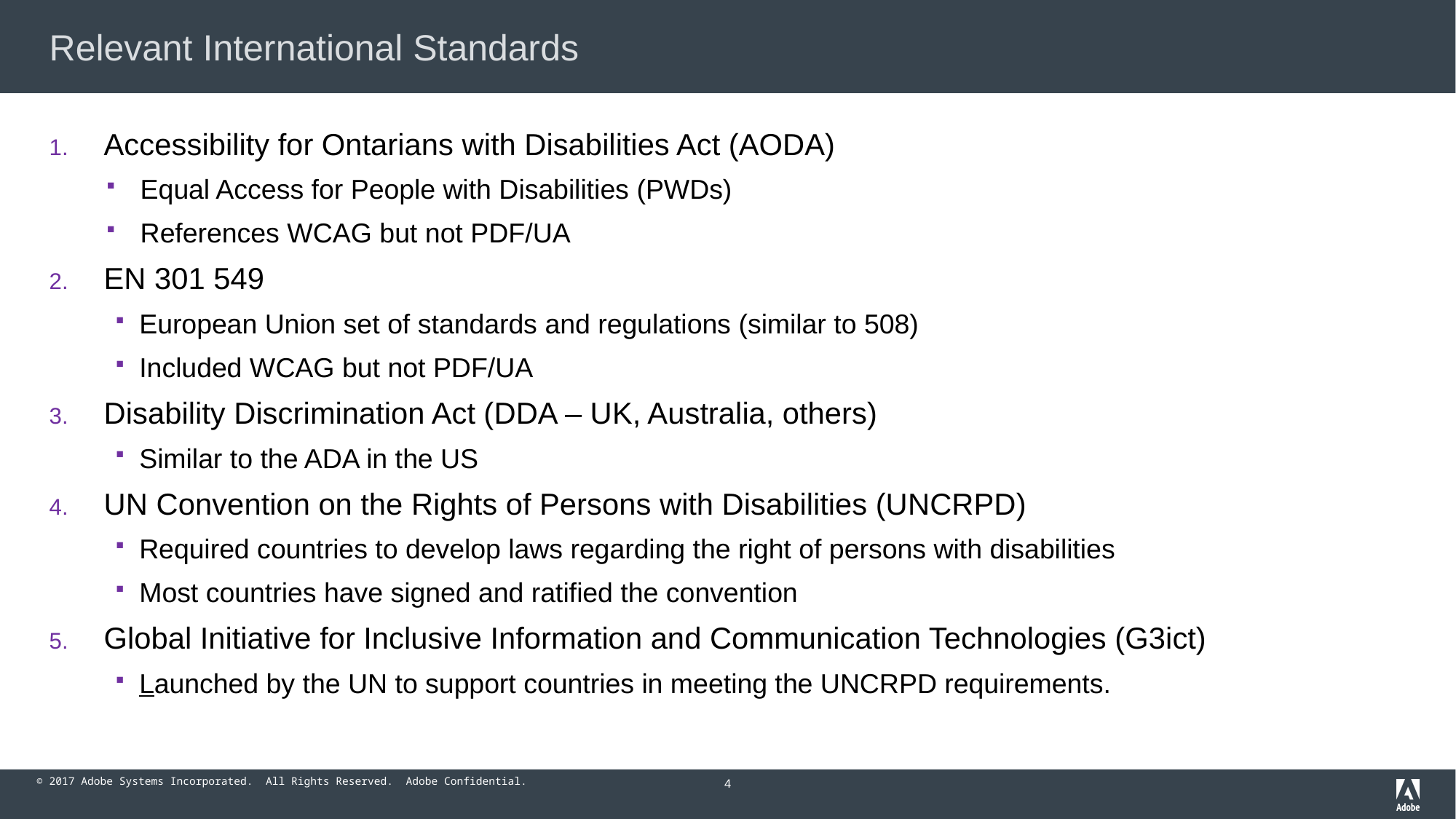

# Relevant International Standards
Accessibility for Ontarians with Disabilities Act (AODA)
Equal Access for People with Disabilities (PWDs)
References WCAG but not PDF/UA
EN 301 549
European Union set of standards and regulations (similar to 508)
Included WCAG but not PDF/UA
Disability Discrimination Act (DDA – UK, Australia, others)
Similar to the ADA in the US
UN Convention on the Rights of Persons with Disabilities (UNCRPD)
Required countries to develop laws regarding the right of persons with disabilities
Most countries have signed and ratified the convention
Global Initiative for Inclusive Information and Communication Technologies (G3ict)
Launched by the UN to support countries in meeting the UNCRPD requirements.
4